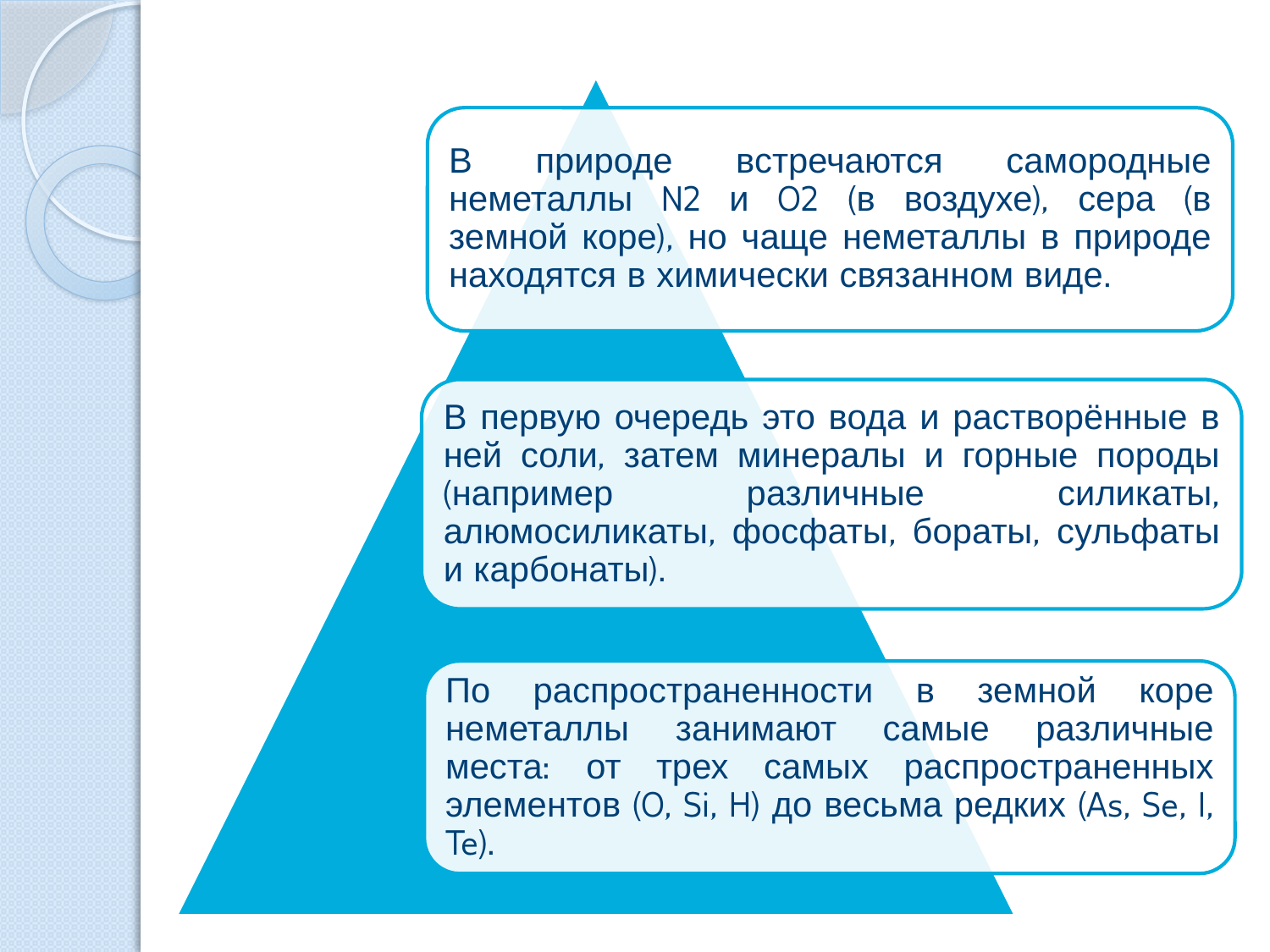

В природе встречаются самородные неметаллы N2 и O2 (в воздухе), сера (в земной коре), но чаще неметаллы в природе находятся в химически связанном виде.
В первую очередь это вода и растворённые в ней соли, затем минералы и горные породы (например различные силикаты, алюмосиликаты, фосфаты, бораты, сульфаты и карбонаты).
По распространенности в земной коре неметаллы занимают самые различные места: от трех самых распространенных элементов (O, Si, H) до весьма редких (As, Se, I, Te).